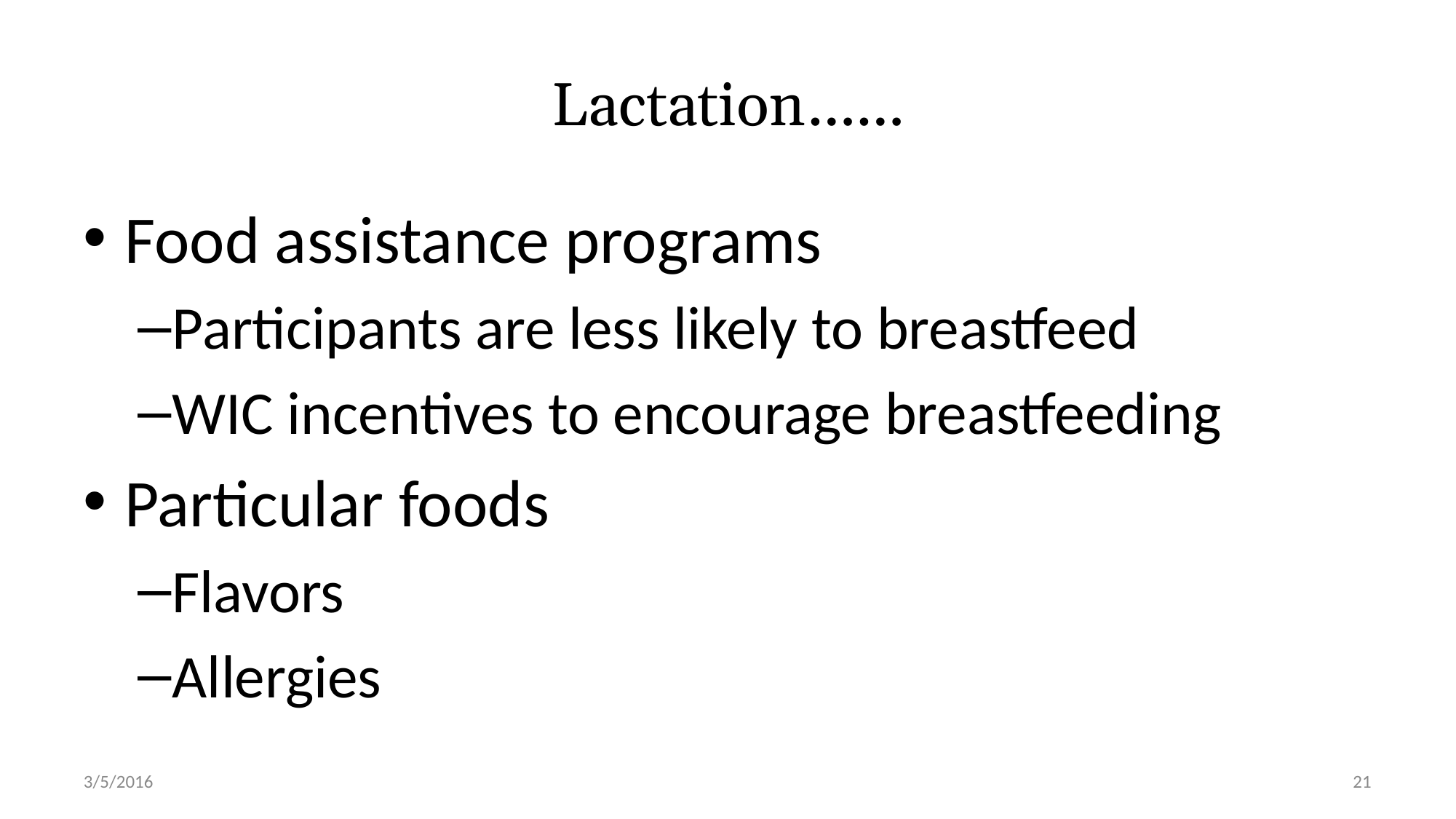

# Lactation……
Food assistance programs
Participants are less likely to breastfeed
WIC incentives to encourage breastfeeding
Particular foods
Flavors
Allergies
3/5/2016
21